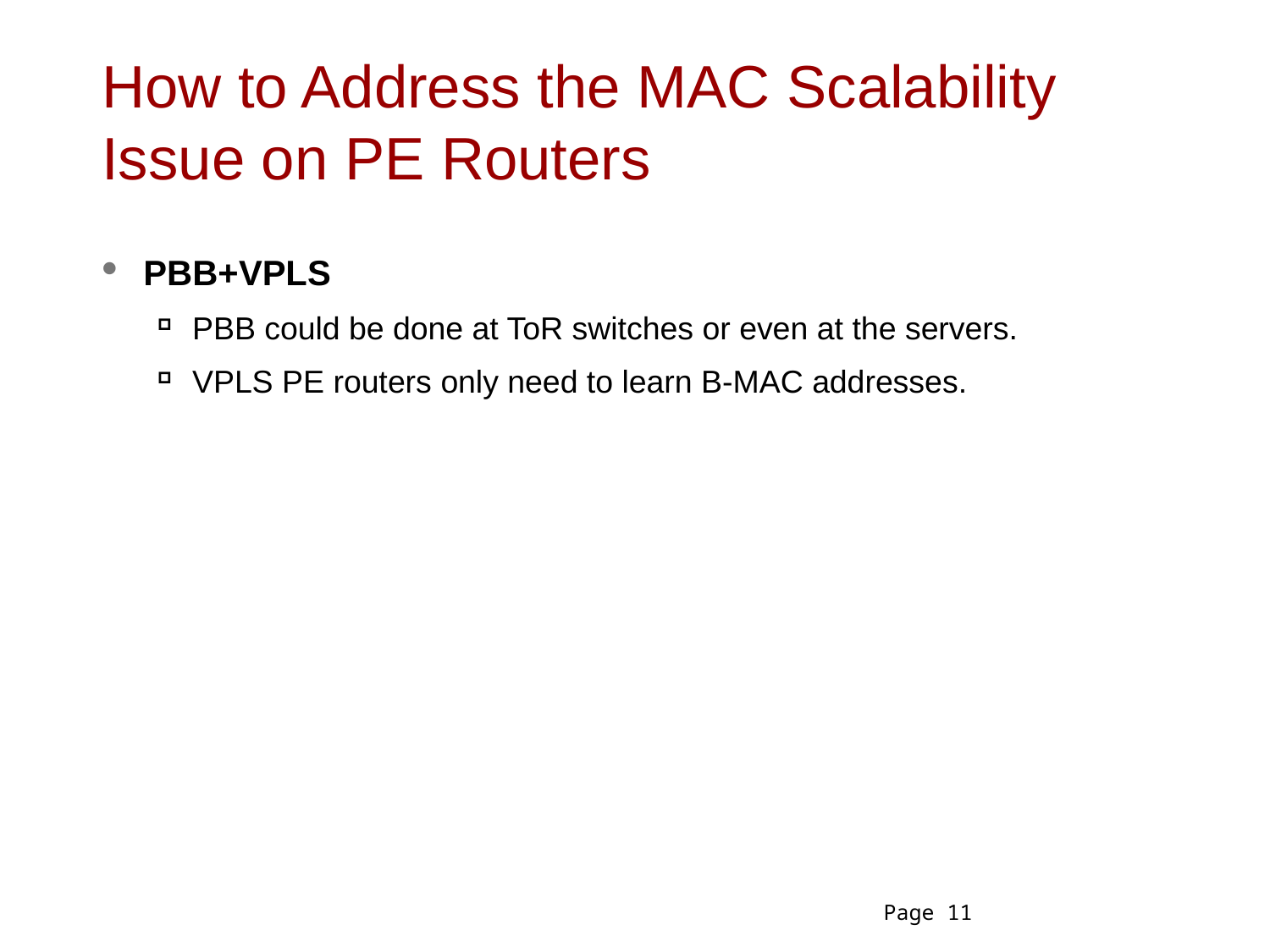

# How to Address the MAC Scalability Issue on PE Routers
PBB+VPLS
PBB could be done at ToR switches or even at the servers.
VPLS PE routers only need to learn B-MAC addresses.
Page 11